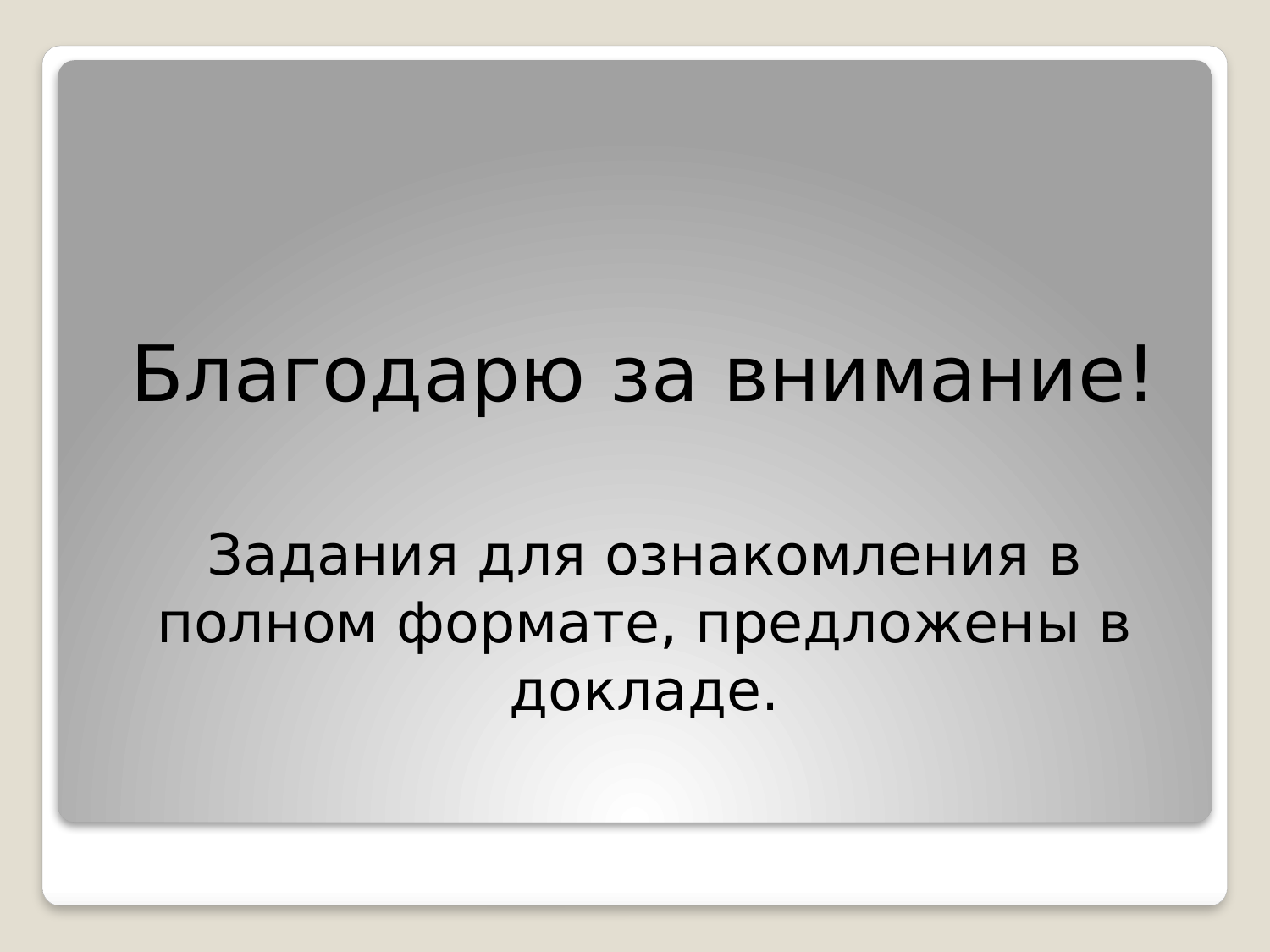

Благодарю за внимание!

Задания для ознакомления в полном формате, предложены в докладе.